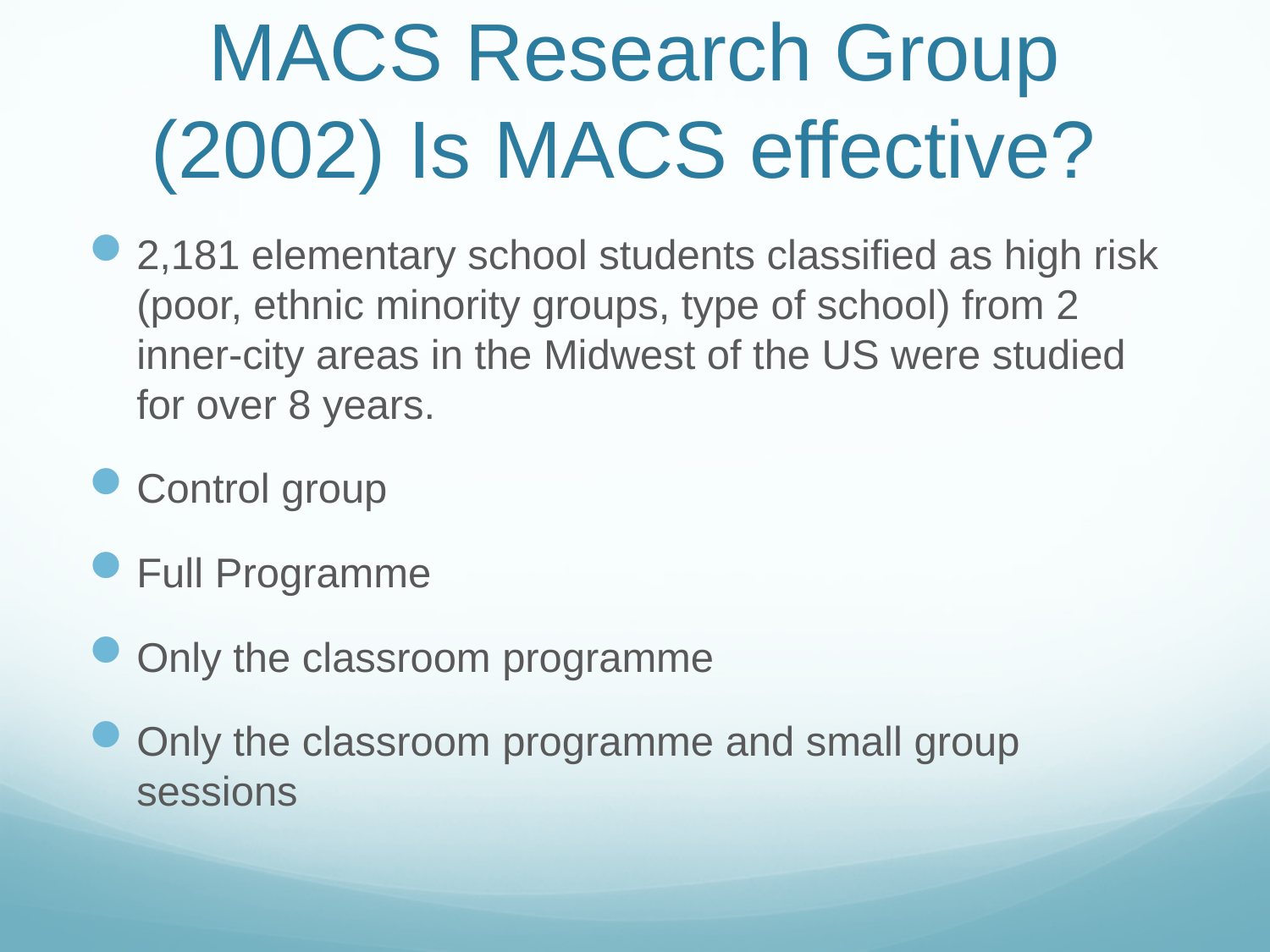

# MACS Research Group (2002) Is MACS effective?
2,181 elementary school students classified as high risk (poor, ethnic minority groups, type of school) from 2 inner-city areas in the Midwest of the US were studied for over 8 years.
Control group
Full Programme
Only the classroom programme
Only the classroom programme and small group sessions